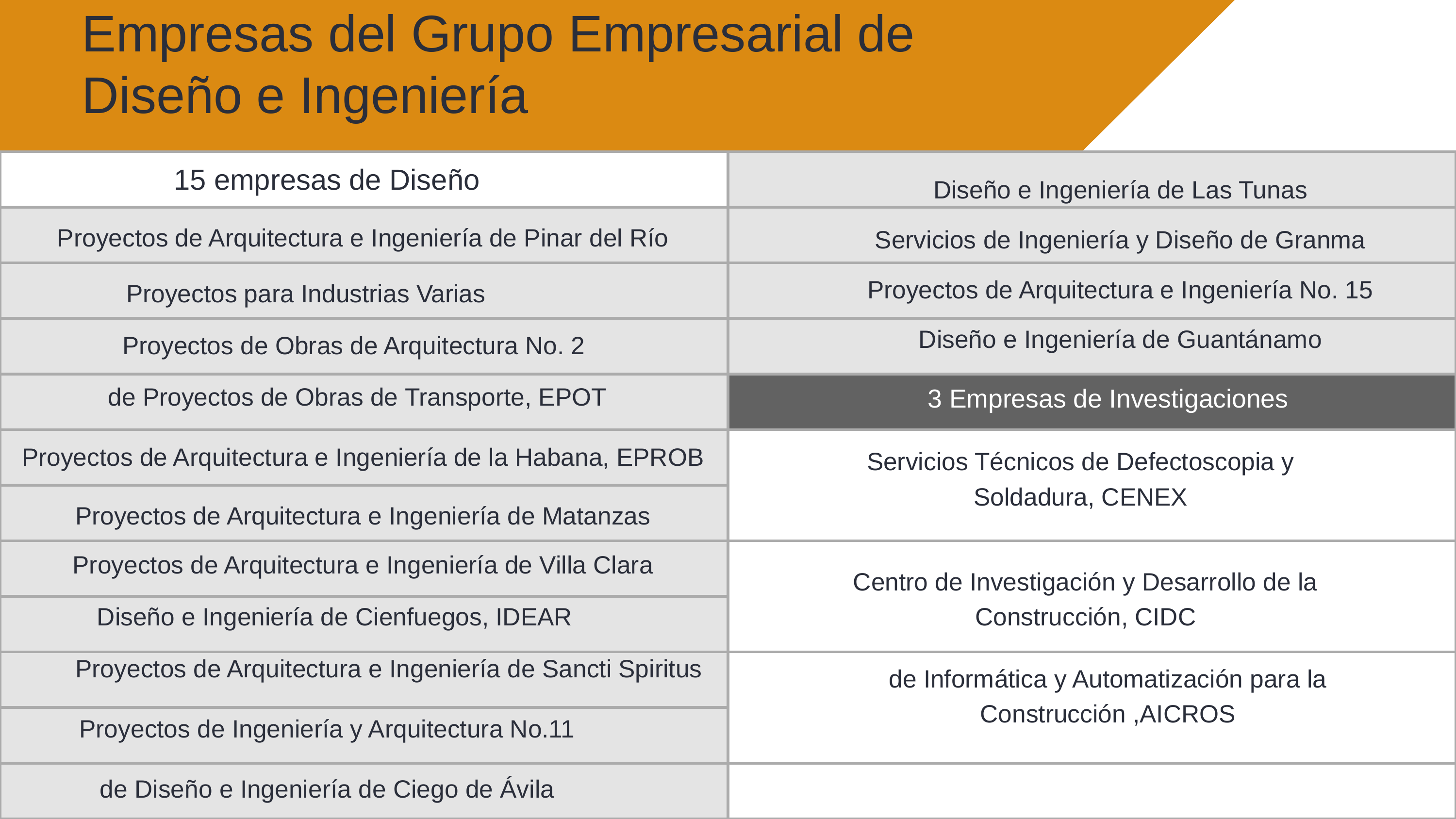

Empresas del Grupo Empresarial de
Diseño e Ingeniería

|  |  |
| --- | --- |
|  |  |
|  |  |
|  |  |
|  |  |
|  |  |
|  |  |
|  |  |
|  |  |
|  |  |
|  |  |
|  |  |
15 empresas de Diseño
Diseño e Ingeniería de Las Tunas
Proyectos de Arquitectura e Ingeniería de Pinar del Río
Servicios de Ingeniería y Diseño de Granma
Proyectos de Arquitectura e Ingeniería No. 15
Proyectos para Industrias Varias
Diseño e Ingeniería de Guantánamo
Proyectos de Obras de Arquitectura No. 2
de Proyectos de Obras de Transporte, EPOT

3 Empresas de Investigaciones

Proyectos de Arquitectura e Ingeniería de la Habana, EPROB

Servicios Técnicos de Defectoscopia y Soldadura, CENEX

Proyectos de Arquitectura e Ingeniería de Matanzas
Proyectos de Arquitectura e Ingeniería de Villa Clara
Centro de Investigación y Desarrollo de la Construcción, CIDC
Diseño e Ingeniería de Cienfuegos, IDEAR
Proyectos de Arquitectura e Ingeniería de Sancti Spiritus
de Informática y Automatización para la Construcción ,AICROS

Proyectos de Ingeniería y Arquitectura No.11
de Diseño e Ingeniería de Ciego de Ávila